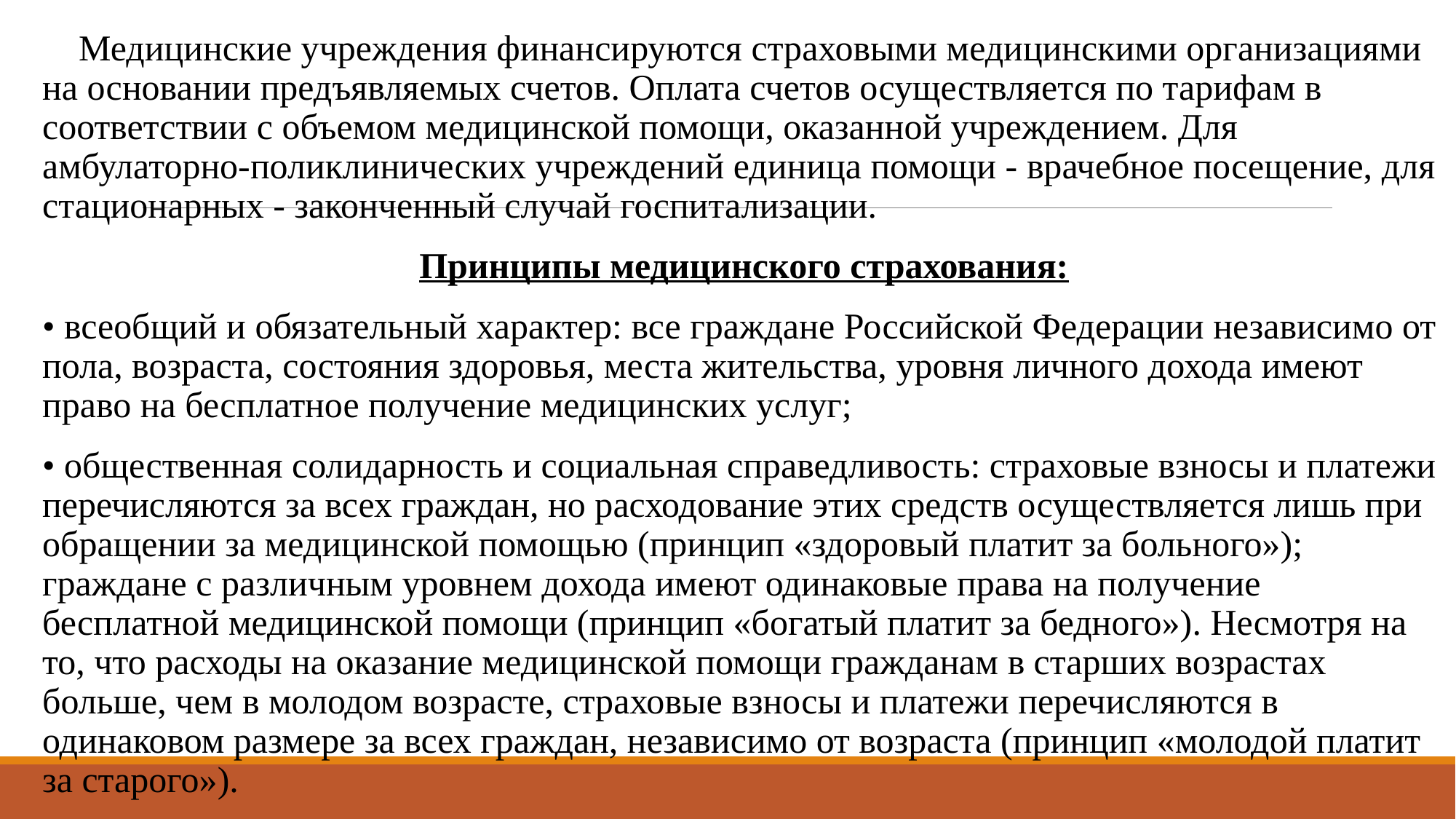

Медицинские учреждения финансируются страховыми медицинскими организациями на основании предъявляемых счетов. Оплата счетов осуществляется по тарифам в соответствии с объемом медицинской помощи, оказанной учреждением. Для амбулаторно-поликлинических учреждений единица помощи - врачебное посещение, для стационарных - законченный случай госпитализации.
Принципы медицинского страхования:
• всеобщий и обязательный характер: все граждане Российской Федерации независимо от пола, возраста, состояния здоровья, места жительства, уровня личного дохода имеют право на бесплатное получение медицинских услуг;
• общественная солидарность и социальная справедливость: страховые взносы и платежи перечисляются за всех граждан, но расходование этих средств осуществляется лишь при обращении за медицинской помощью (принцип «здоровый платит за больного»); граждане с различным уровнем дохода имеют одинаковые права на получение бесплатной медицинской помощи (принцип «богатый платит за бедного»). Несмотря на то, что расходы на оказание медицинской помощи гражданам в старших возрастах больше, чем в молодом возрасте, страховые взносы и платежи перечисляются в одинаковом размере за всех граждан, независимо от возраста (принцип «молодой платит за старого»).